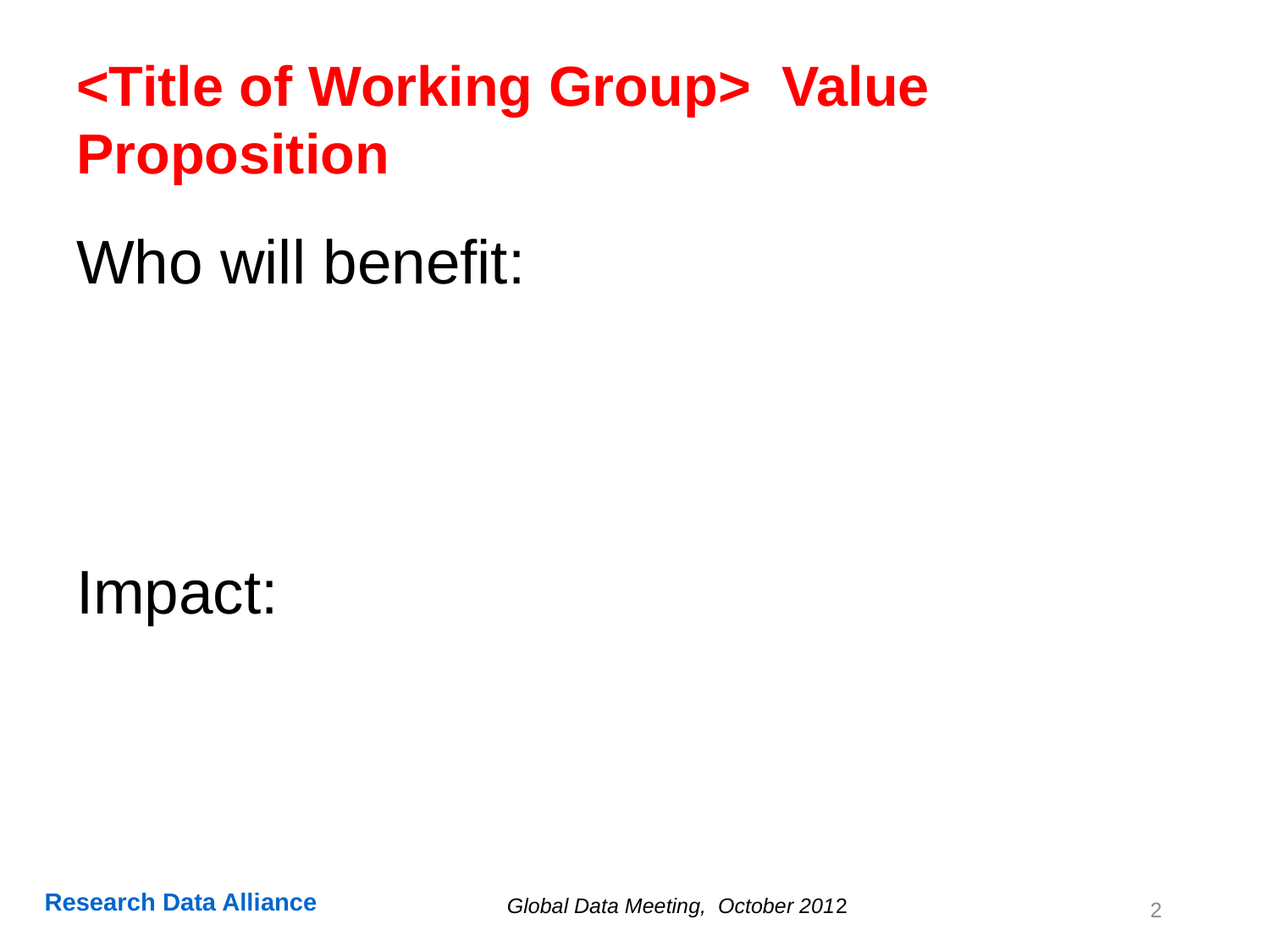

# <Title of Working Group>  Value Proposition
Who will benefit:

Impact: